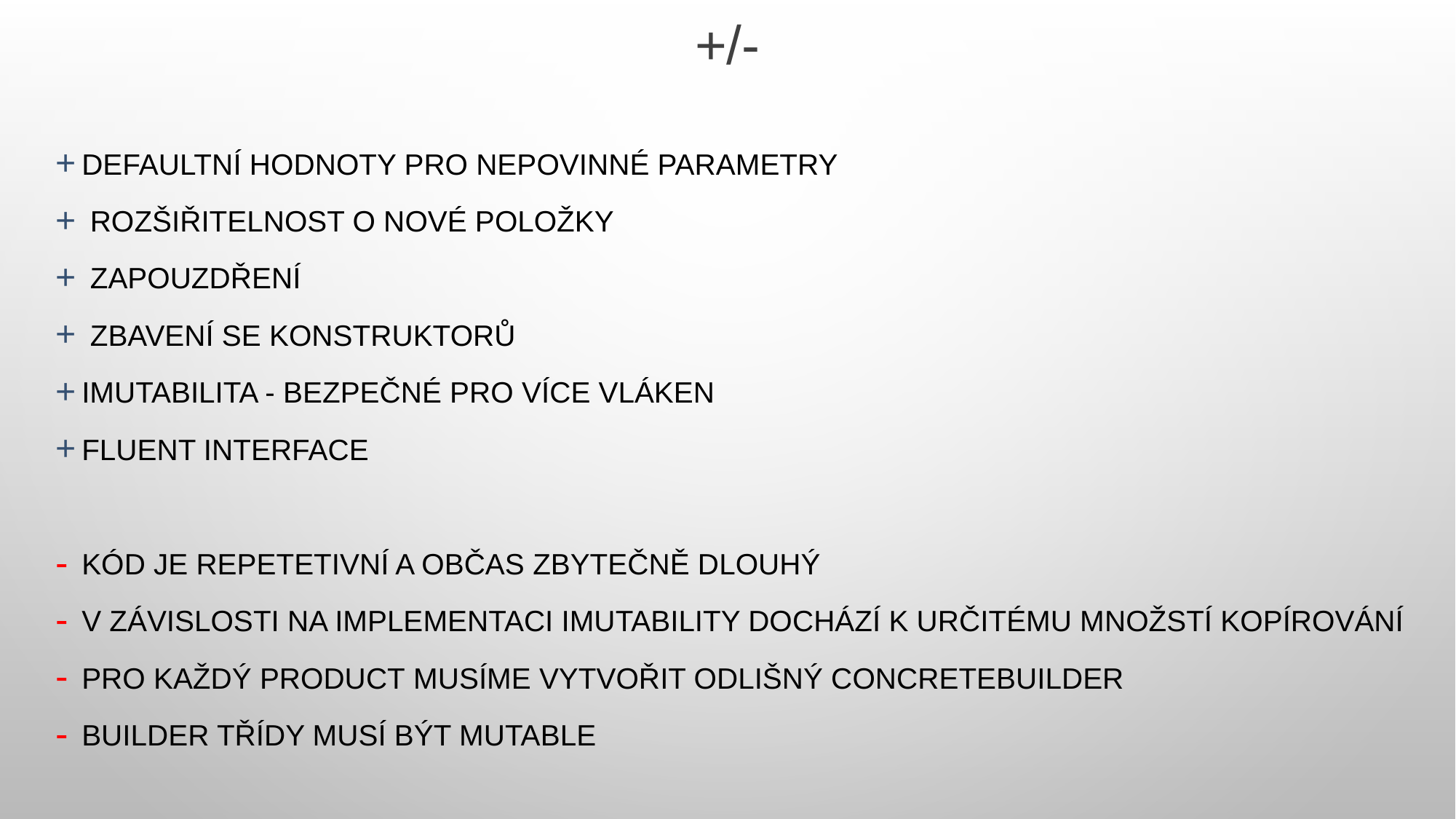

# +/-
Defaultní hodnoty pro nepovinné parametry
 Rozšiřitelnost o nové položky
 Zapouzdření
 Zbavení se konstruktorů
Imutabilita - bezpečné pro více vláken
Fluent interface

Kód je repetetivní a občas zbytečně dlouhý
V závislosti na implementaci imutability dochází k určitému množstí kopírování
pro každý Product musíme vytvořit odlišný ConcreteBuilder
Builder třídy musí být mutable